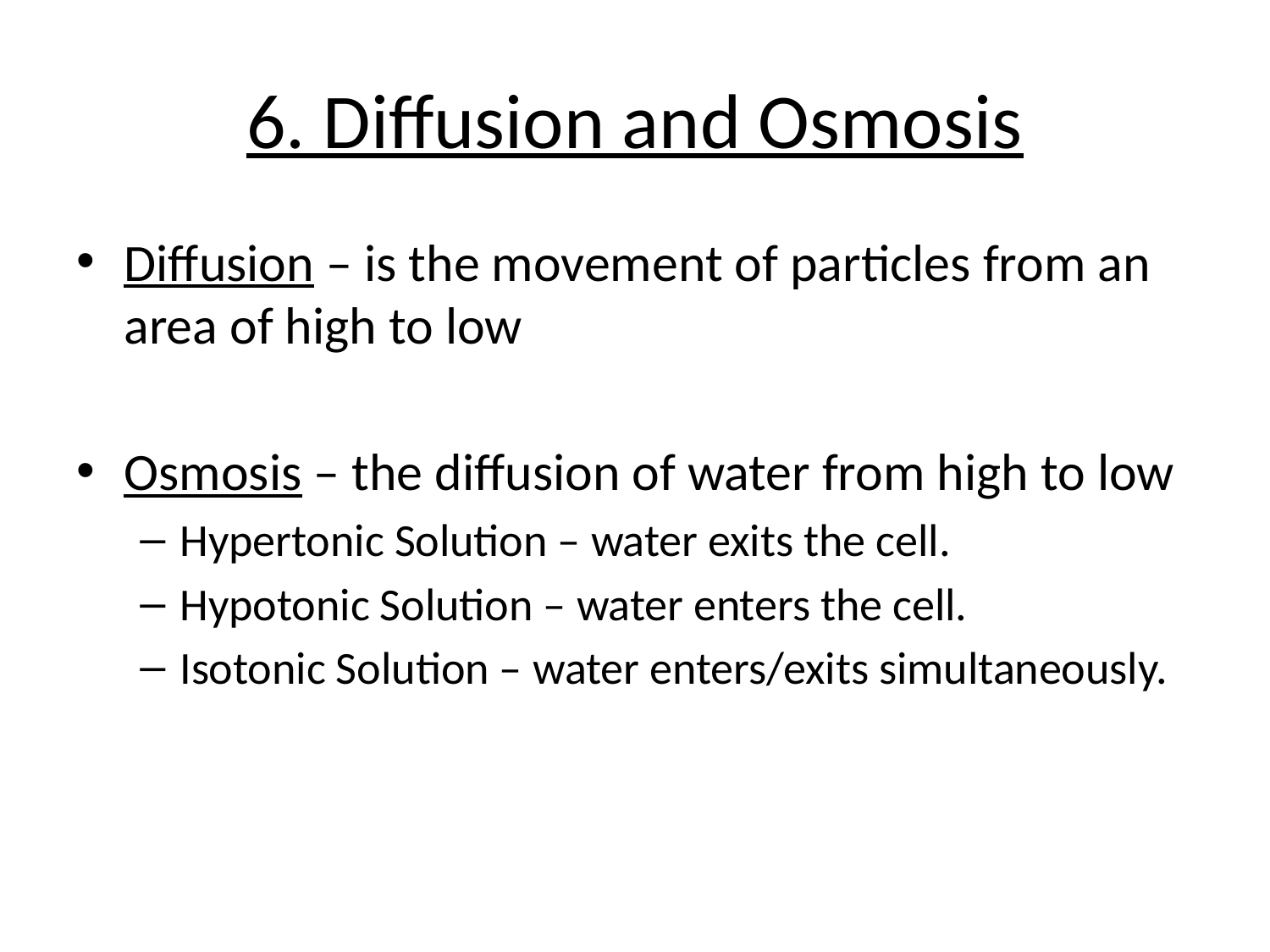

# 6. Diffusion and Osmosis
Diffusion – is the movement of particles from an area of high to low

Osmosis – the diffusion of water from high to low
Hypertonic Solution – water exits the cell.
Hypotonic Solution – water enters the cell.
Isotonic Solution – water enters/exits simultaneously.